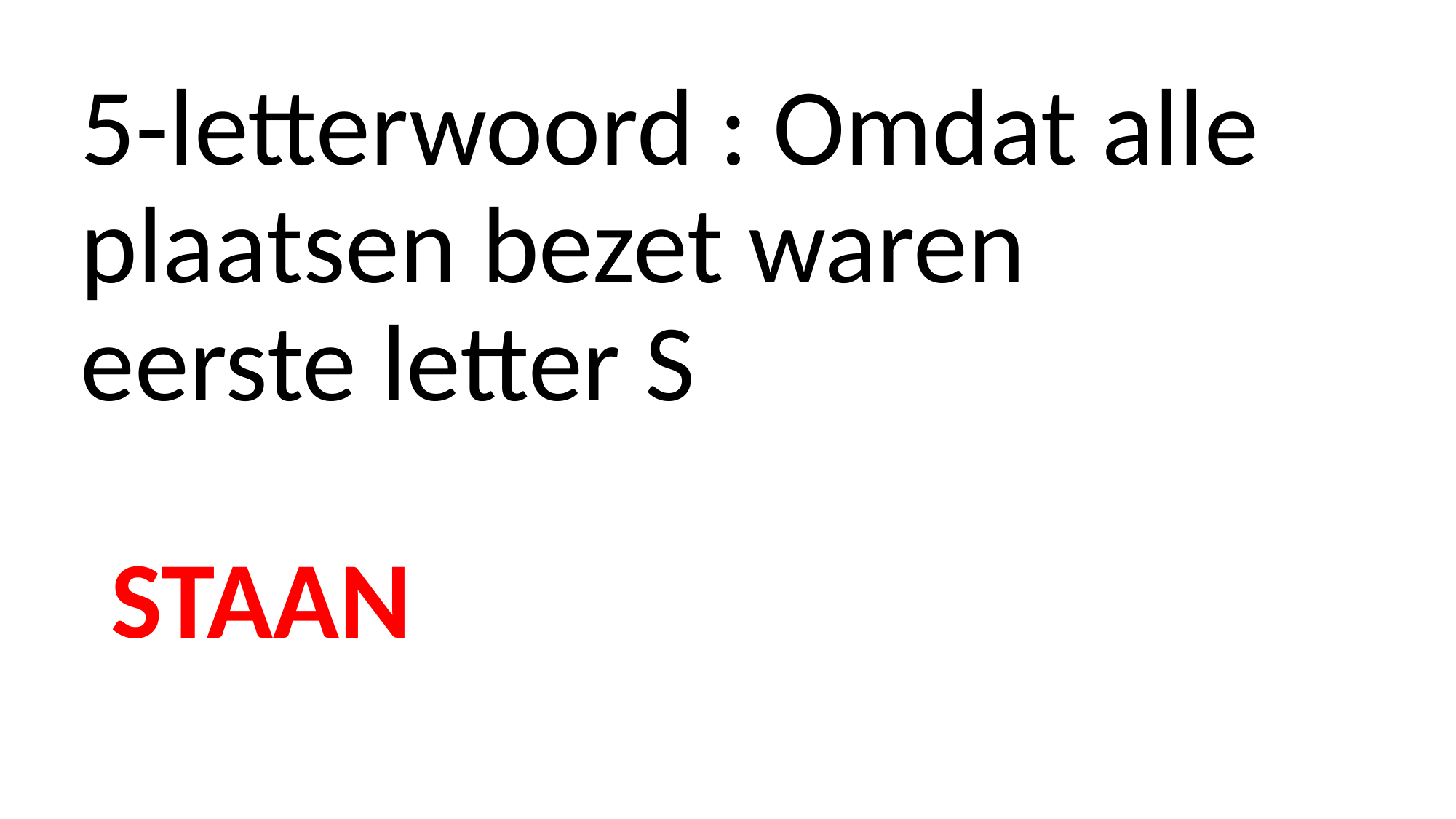

# 5-letterwoord : Omdat alle plaatsen bezet waren eerste letter S
STAAN